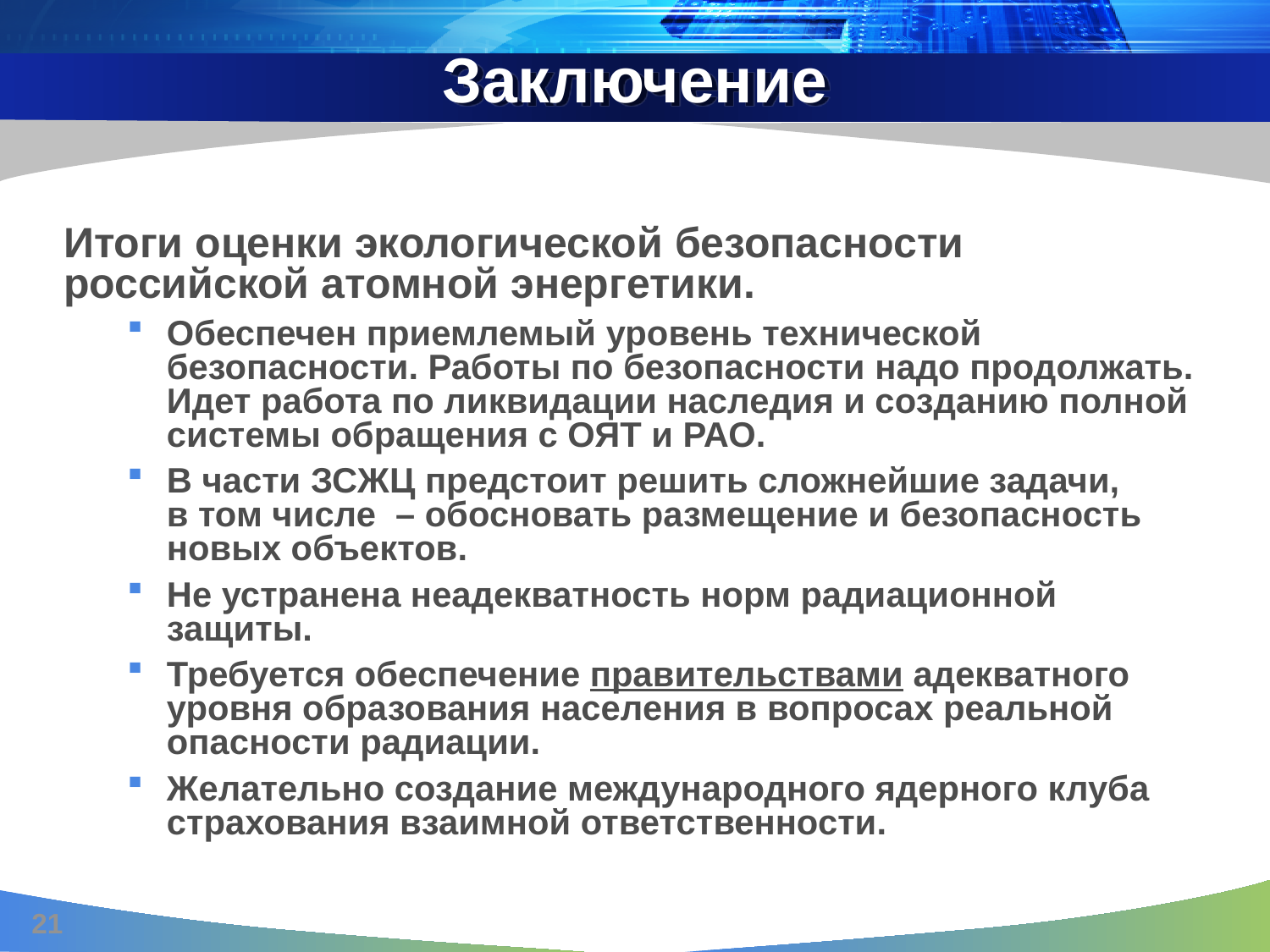

# Заключение
Итоги оценки экологической безопасности российской атомной энергетики.
Обеспечен приемлемый уровень технической безопасности. Работы по безопасности надо продолжать. Идет работа по ликвидации наследия и созданию полной системы обращения с ОЯТ и РАО.
В части ЗСЖЦ предстоит решить сложнейшие задачи,
в том числе  – обосновать размещение и безопасность новых объектов.
Не устранена неадекватность норм радиационной защиты.
Требуется обеспечение правительствами адекватного уровня образования населения в вопросах реальной опасности радиации.
Желательно создание международного ядерного клуба страхования взаимной ответственности.
21